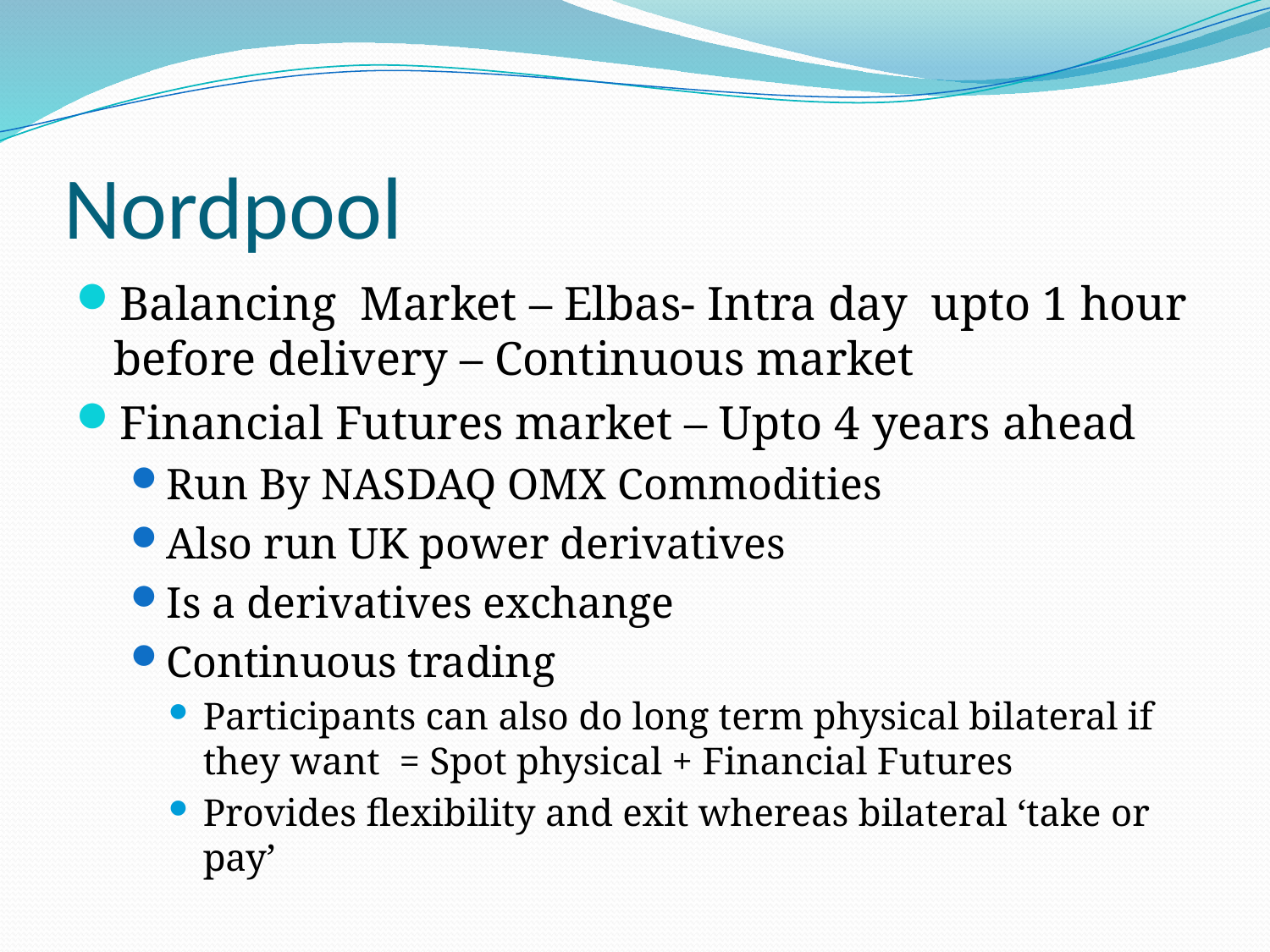

# Nordpool
Balancing  Market – Elbas- Intra day  upto 1 hour before delivery – Continuous market
Financial Futures market – Upto 4 years ahead
Run By NASDAQ OMX Commodities
Also run UK power derivatives
Is a derivatives exchange
Continuous trading
Participants can also do long term physical bilateral if they want  = Spot physical + Financial Futures
Provides flexibility and exit whereas bilateral ‘take or pay’